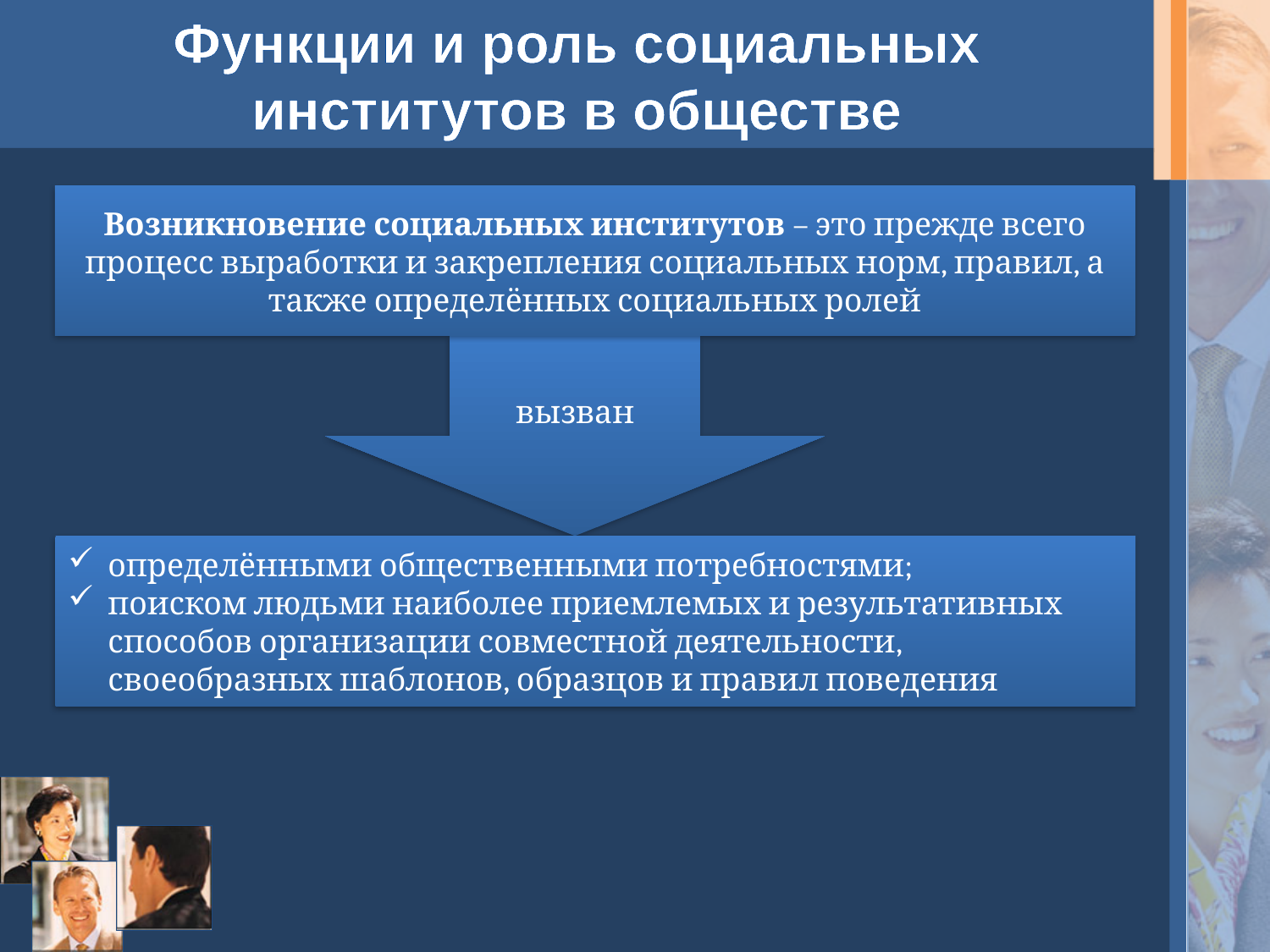

# Функции и роль социальных институтов в обществе
Возникновение социальных институтов – это прежде всего процесс выработки и закрепления социальных норм, правил, а также определённых социальных ролей
вызван
определёнными общественными потребностями;
поиском людьми наиболее приемлемых и результативных способов организации совместной деятельности, своеобразных шаблонов, образцов и правил поведения